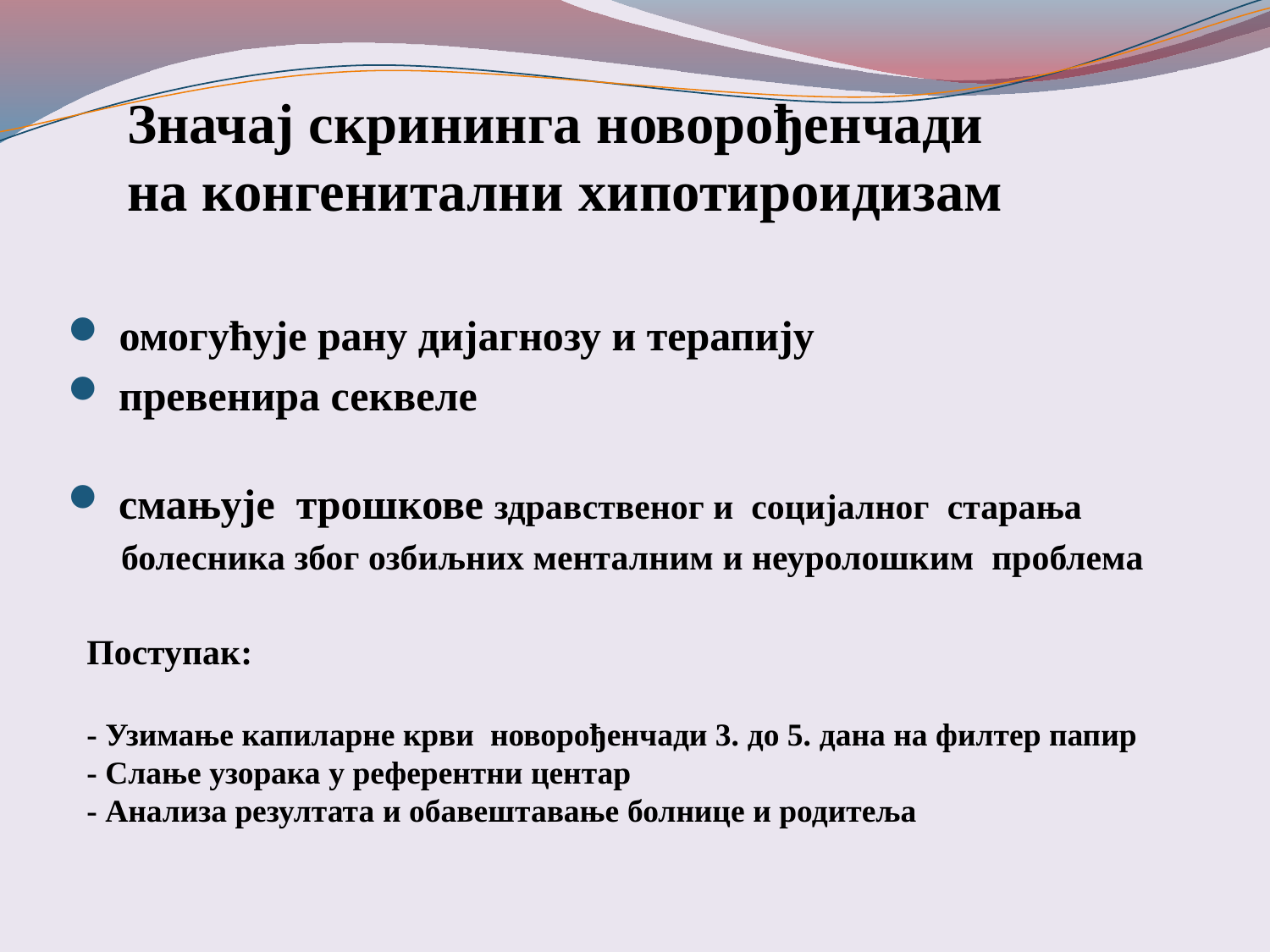

# Значај скрининга новорођенчади на конгенитални хипотироидизам

 омогућује рану дијагнозу и терапију
 превенира секвеле

 смањује  трошкове здравственог и  социјалног  старања
      болесника због озбиљних менталним и неуролошким  проблема

Поступак:

- Узимање капиларне крви  новорођенчади 3. до 5. дана на филтер папир
- Слање узорака у референтни центар
- Анализа резултата и обавештавање болнице и родитеља